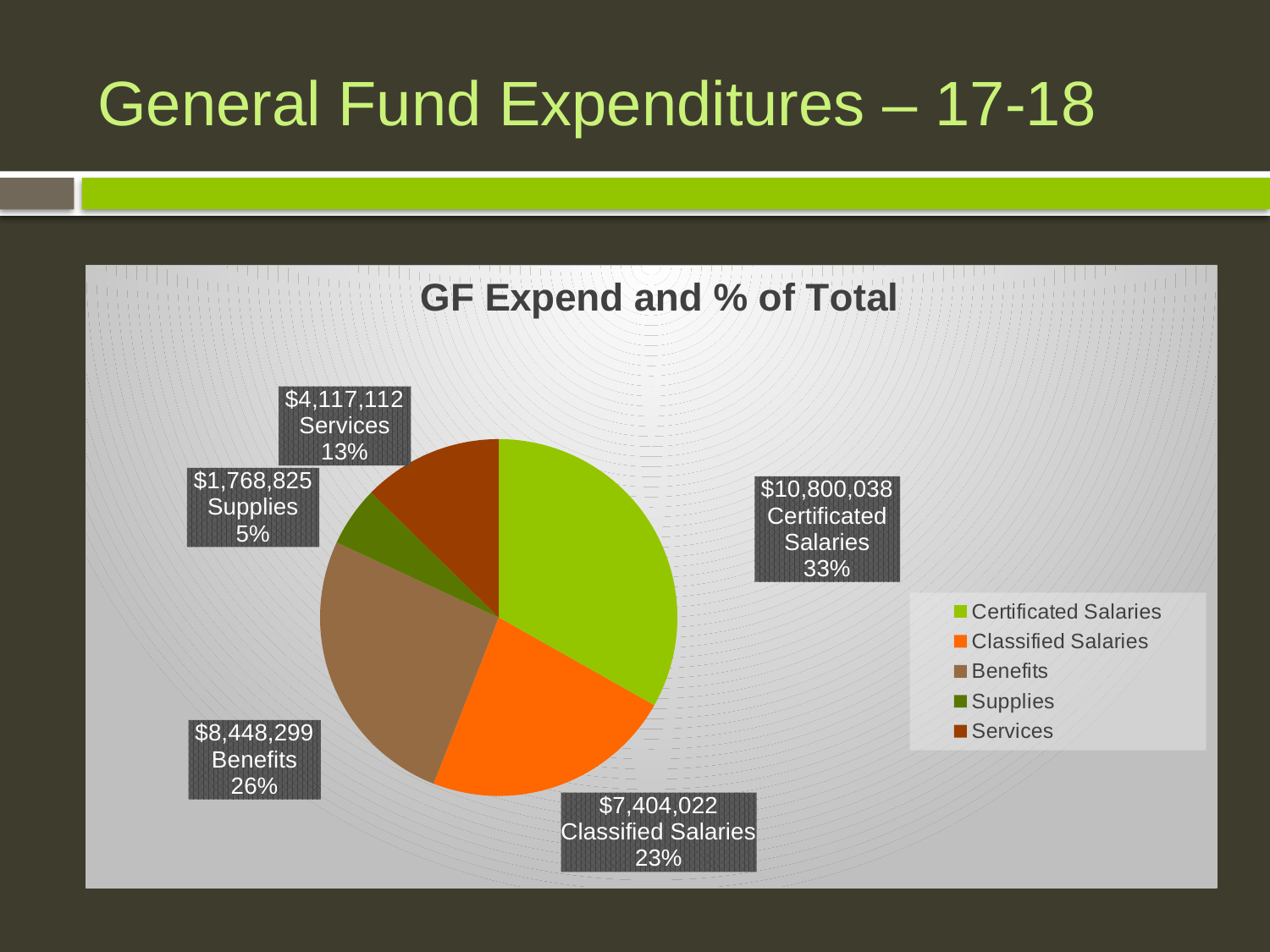

# General Fund Expenditures – 17-18

### Chart: GF Expend and % of Total

| Category |  |  |
|---|---|---|
| Certificated Salaries | 10800038.0 | 0.349 |
| Classified Salaries | 7404022.0 | 0.2181 |
| Benefits | 8448299.0 | 0.2585661545087438 |
| Supplies | 1768825.0 | 0.05413613773008375 |
| Services | 4117112.0 | 0.12600711900961406 |